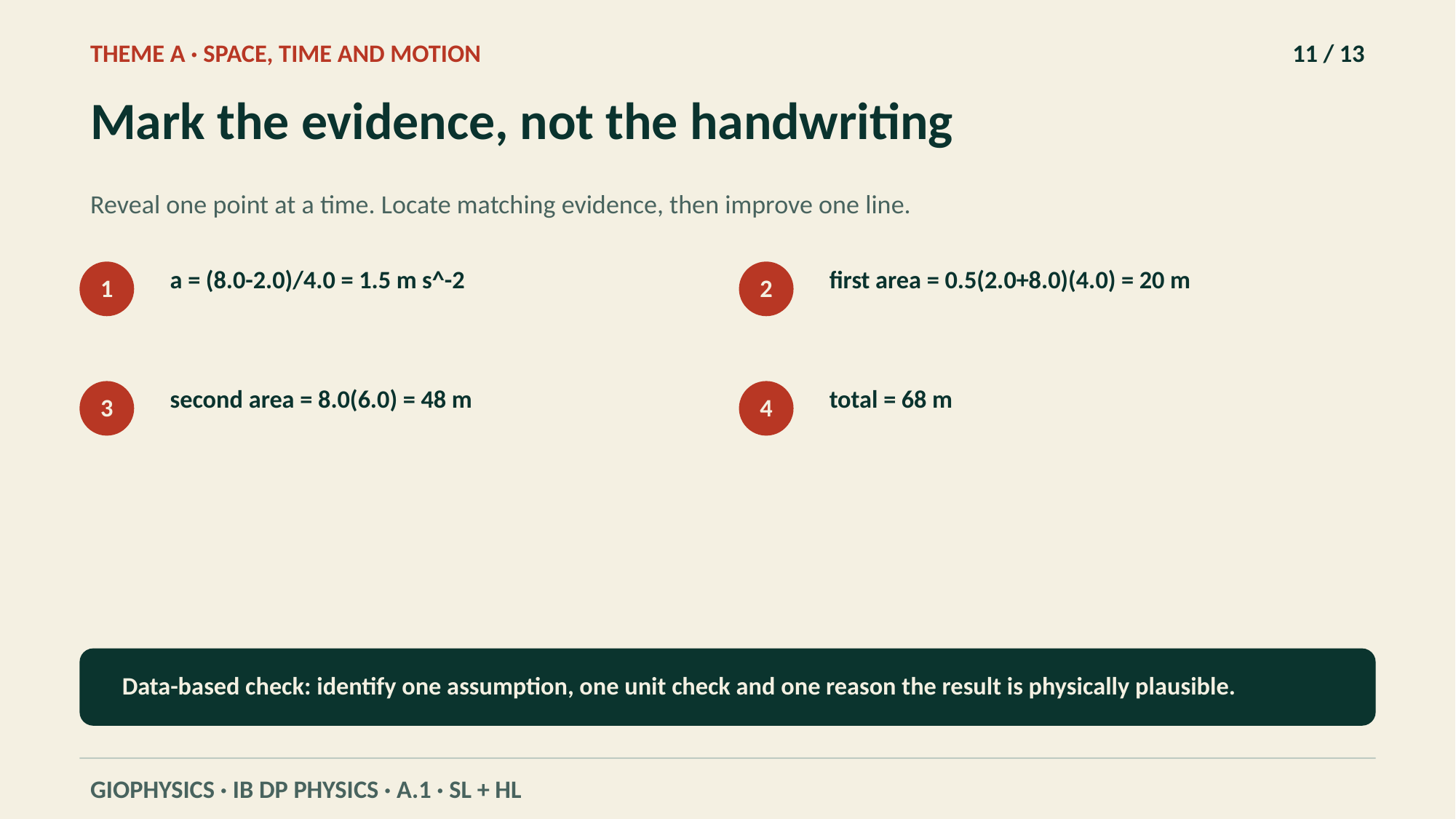

THEME A · SPACE, TIME AND MOTION
11 / 13
Mark the evidence, not the handwriting
Reveal one point at a time. Locate matching evidence, then improve one line.
a = (8.0-2.0)/4.0 = 1.5 m s^-2
first area = 0.5(2.0+8.0)(4.0) = 20 m

1
2
second area = 8.0(6.0) = 48 m
total = 68 m

3
4

Data-based check: identify one assumption, one unit check and one reason the result is physically plausible.

GIOPHYSICS · IB DP PHYSICS · A.1 · SL + HL